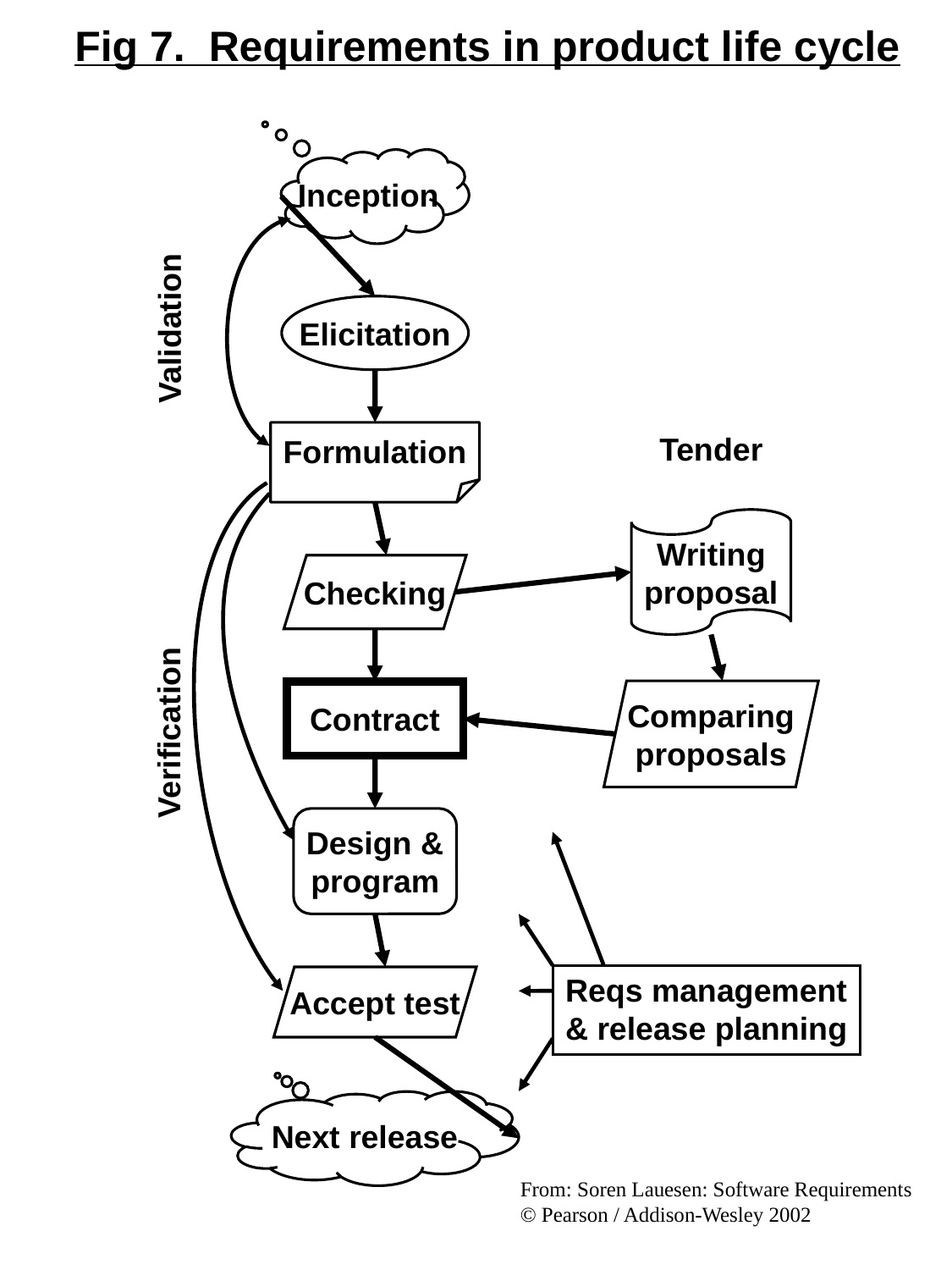

Fig 7.  Requirements in product life cycle
Inception

Elicitation
Validation
Formulation
Tender

Writing
proposal
Checking
Comparing
proposals
Contract
Verification
Design &
program

Reqs management
& release planning
Accept test

Next release
From: Soren Lauesen: Software Requirements
© Pearson / Addison-Wesley 2002